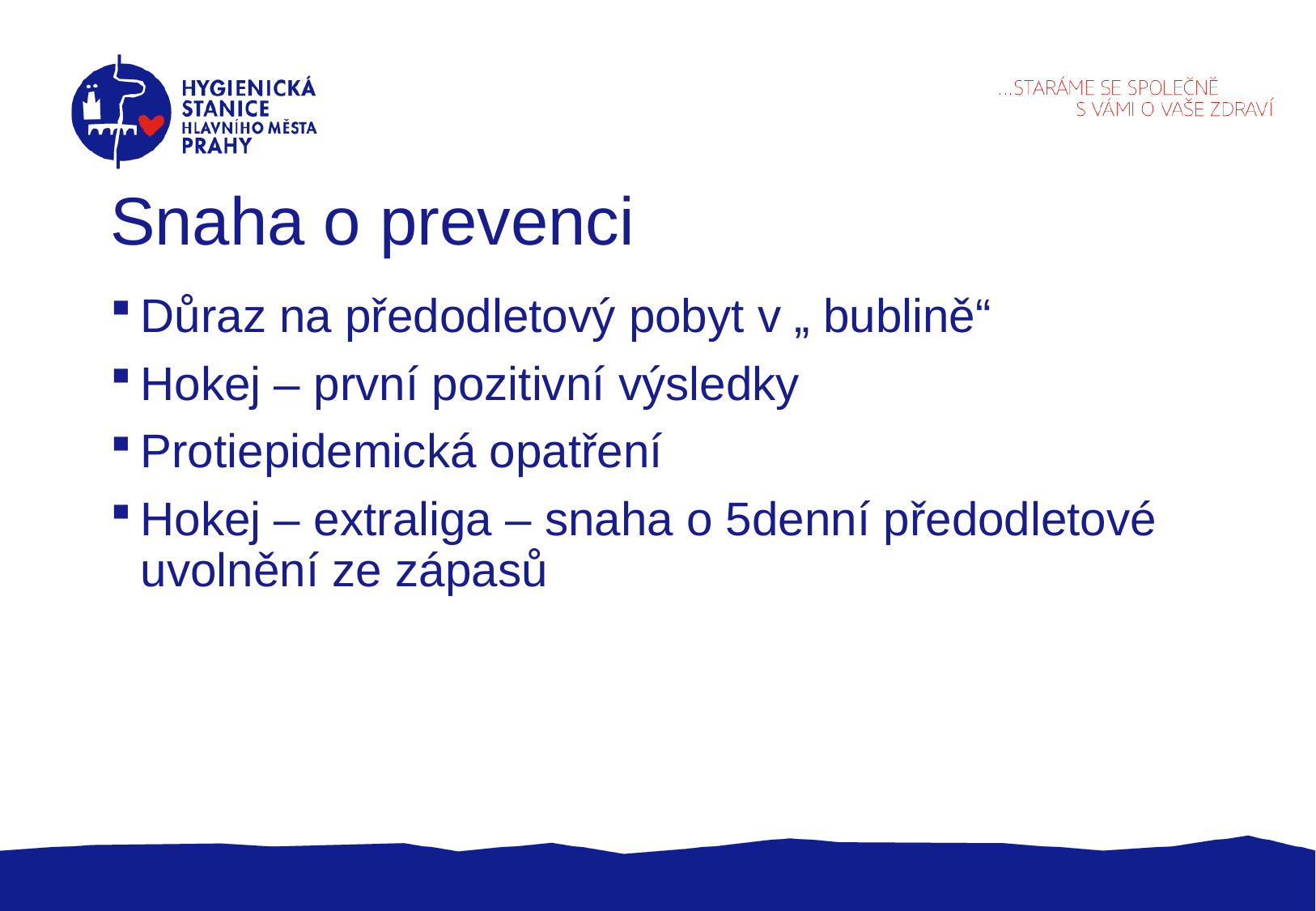

# Snaha o prevenci
Důraz na předodletový pobyt v „ bublině“
Hokej – první pozitivní výsledky
Protiepidemická opatření
Hokej – extraliga – snaha o 5denní předodletové uvolnění ze zápasů